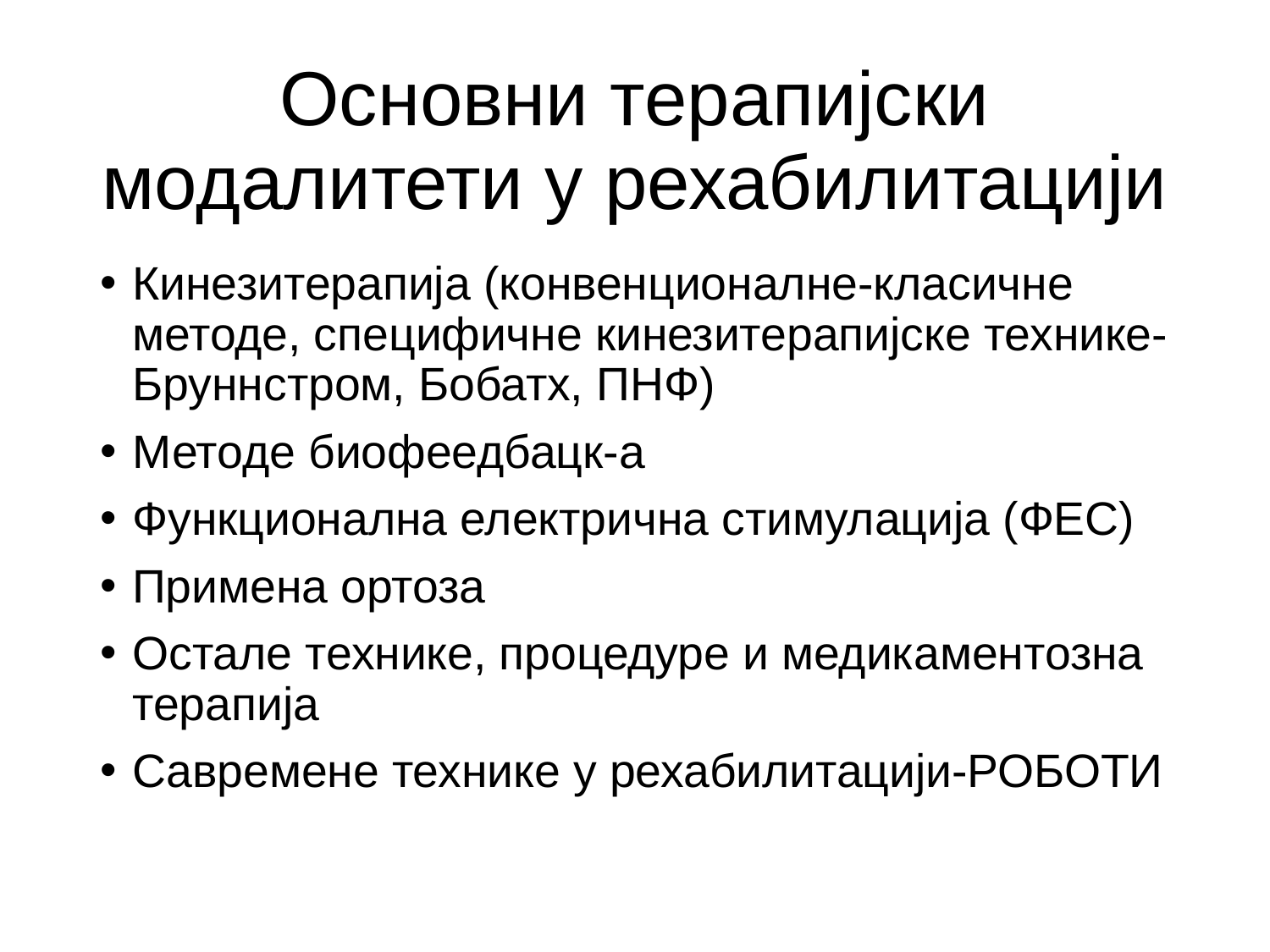

# Основни терапијски модалитети у рехабилитацији
Кинезитерапија (конвенционалне-класичне методе, специфичне кинезитерапијске технике- Бруннстром, Бобатх, ПНФ)
Методе биофеедбацк-а
Функционална електрична стимулација (ФЕС)
Примена ортоза
Остале технике, процедуре и медикаментозна терапија
Савремене технике у рехабилитацији-РОБОТИ